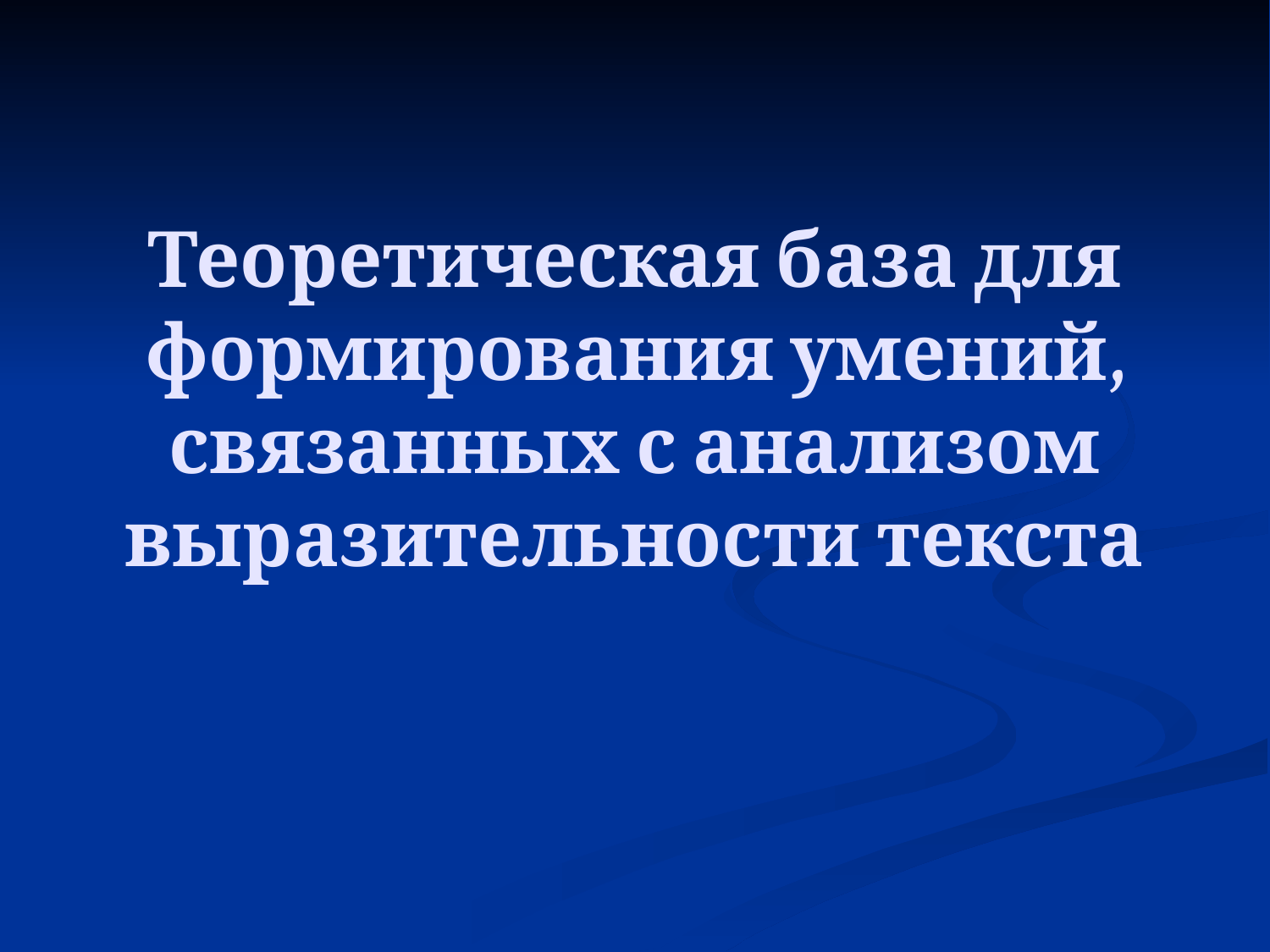

# Теоретическая база для формирования умений, связанных с анализом выразительности текста